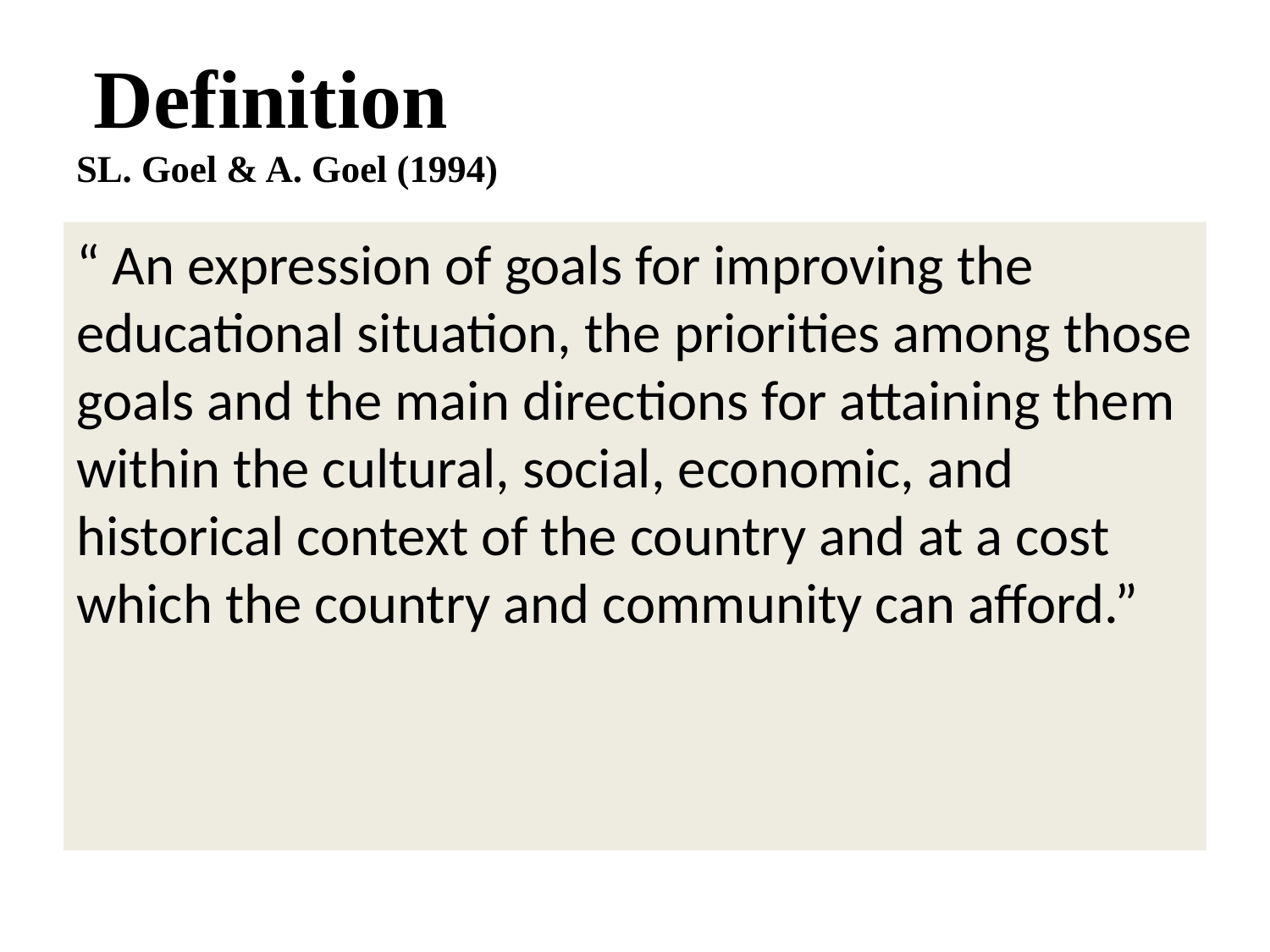

# Definition   SL. Goel & A. Goel (1994)
“ An expression of goals for improving the educational situation, the priorities among those goals and the main directions for attaining them within the cultural, social, economic, and historical context of the country and at a cost which the country and community can afford.”